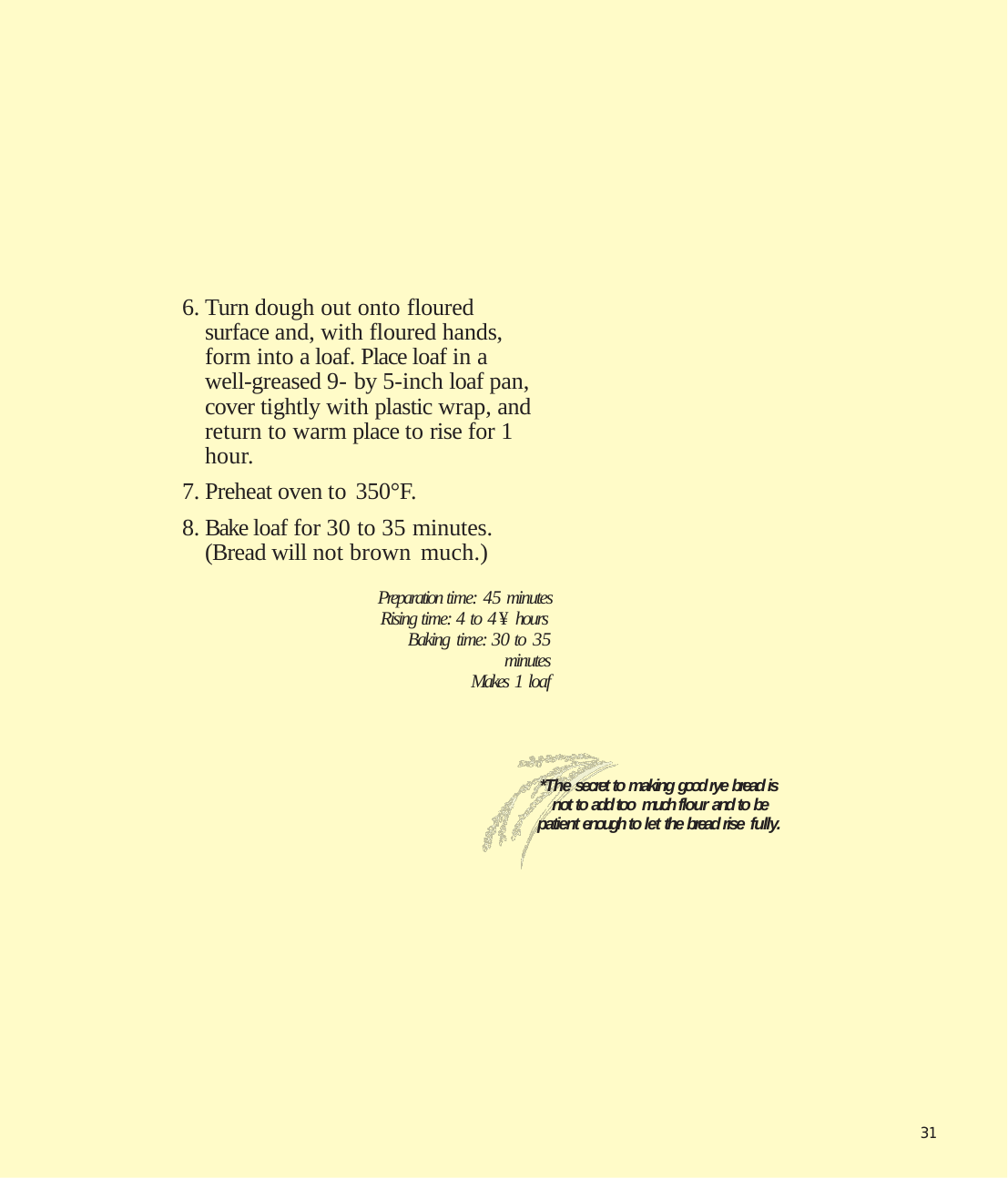

Turn dough out onto floured  surface and, with floured hands,  form into a loaf. Place loaf in a  well-greased 9- by 5-inch loaf pan,  cover tightly with plastic wrap, and  return to warm place to rise for 1  hour.
Preheat oven to 350°F.
Bake loaf for 30 to 35 minutes.  (Bread will not brown much.)
Preparation time: 45 minutes  Rising time: 4 to 4¥ hours  Baking  time: 30 to  35 minutes
Makes  1 loaf

*The secret to making good rye bread is  not to add too much flour and to be  patient enough to let the bread rise fully.
31